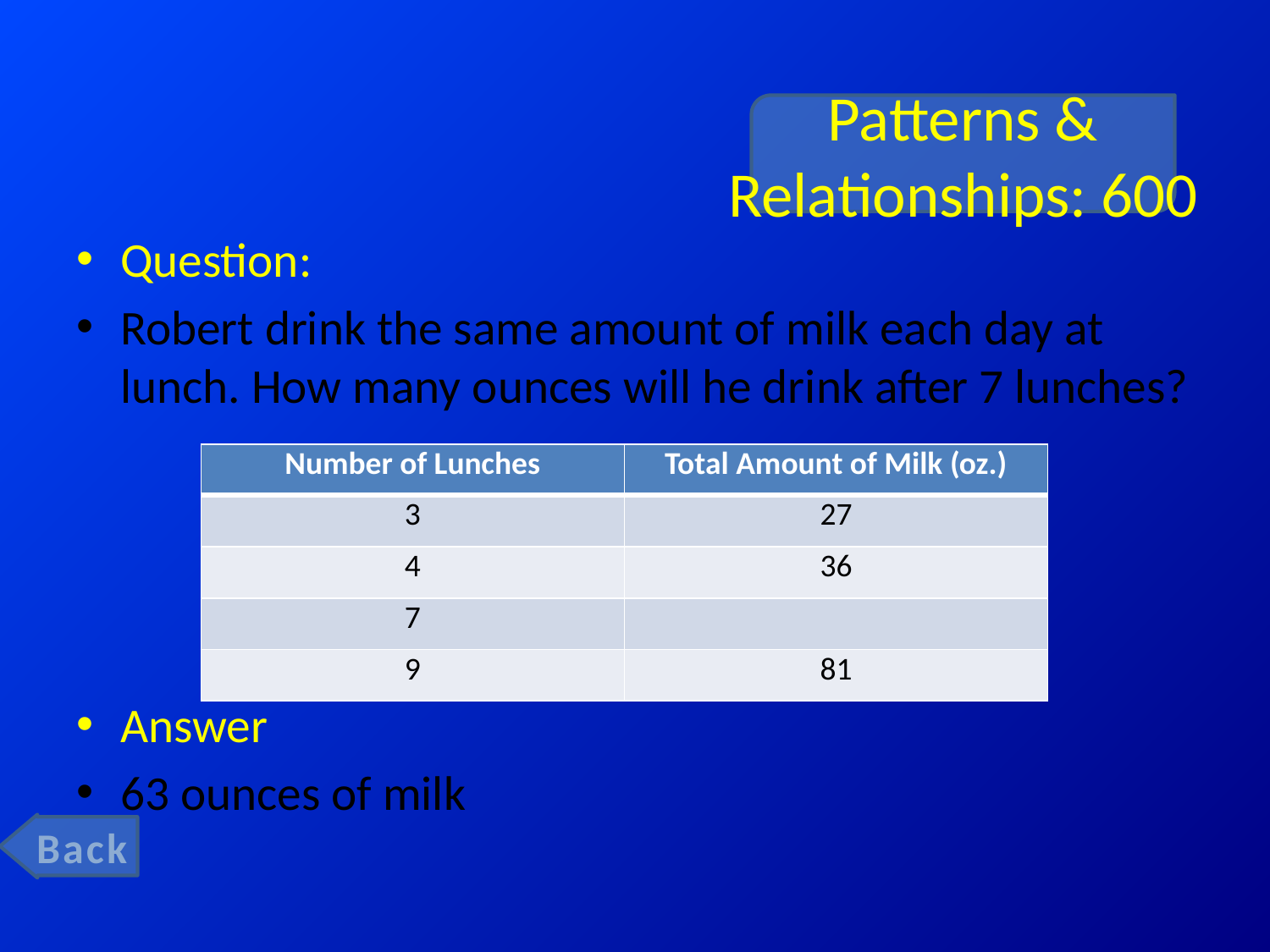

# Patterns & Relationships: 600

Question:
Robert drink the same amount of milk each day at lunch. How many ounces will he drink after 7 lunches?

Answer
63 ounces of milk
| Number of Lunches | Total Amount of Milk (oz.) |
| --- | --- |
| 3 | 27 |
| 4 | 36 |
| 7 |  |
| 9 | 81 |

Back